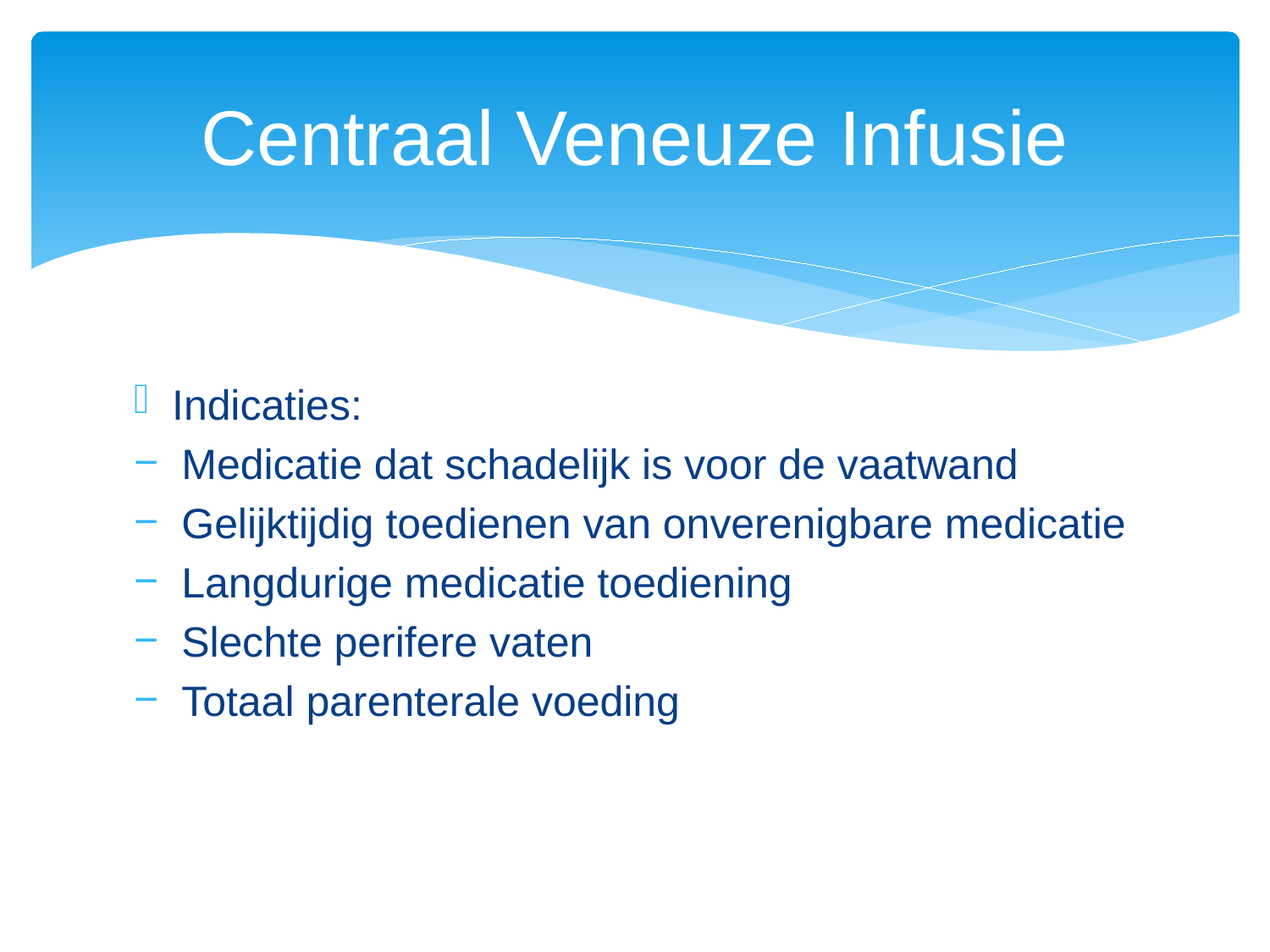

# Centraal Veneuze Infusie
Indicaties:
Medicatie dat schadelijk is voor de vaatwand
Gelijktijdig toedienen van onverenigbare medicatie
Langdurige medicatie toediening
Slechte perifere vaten
Totaal parenterale voeding